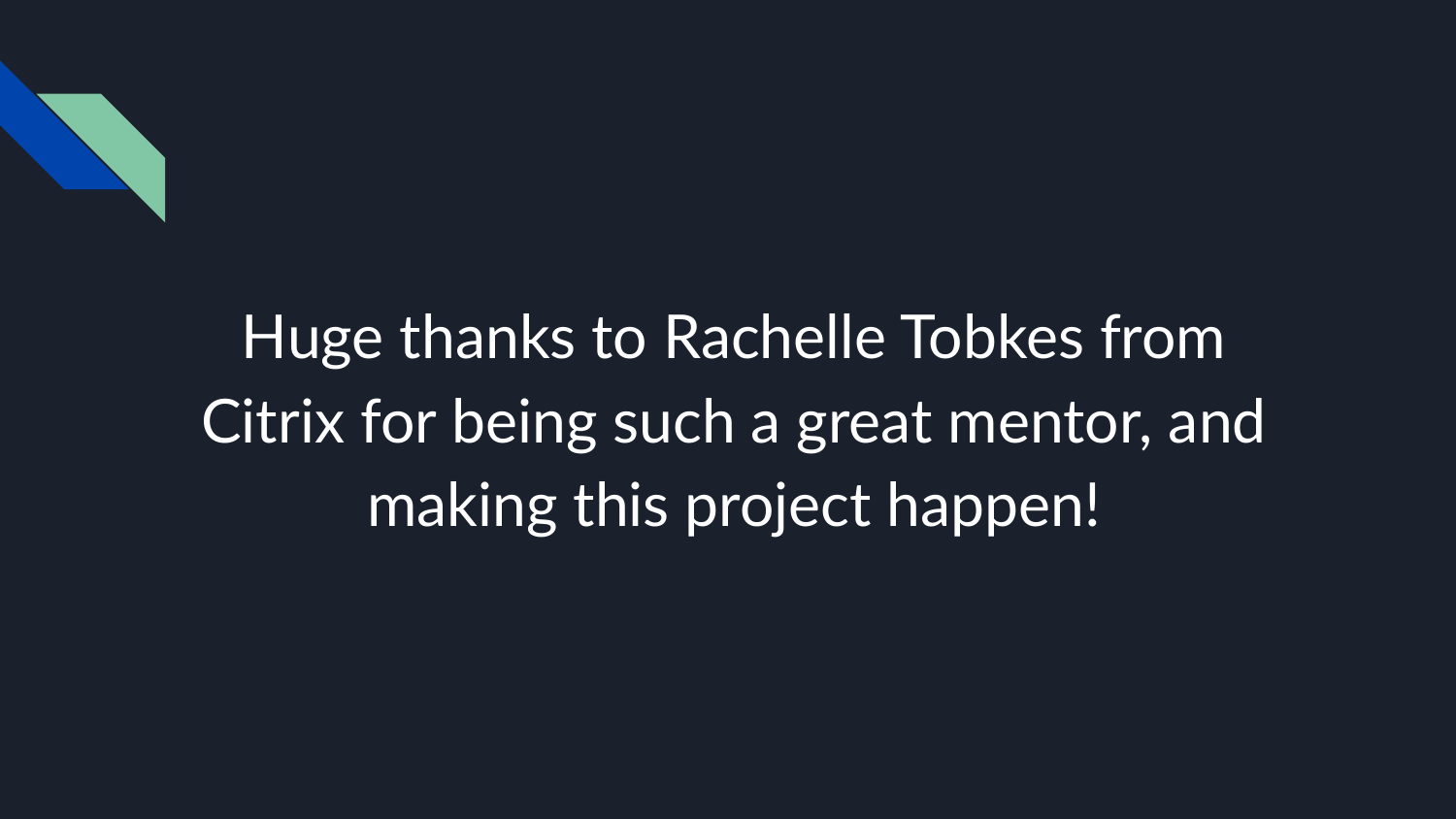

Huge thanks to Rachelle Tobkes from Citrix for being such a great mentor, and making this project happen!